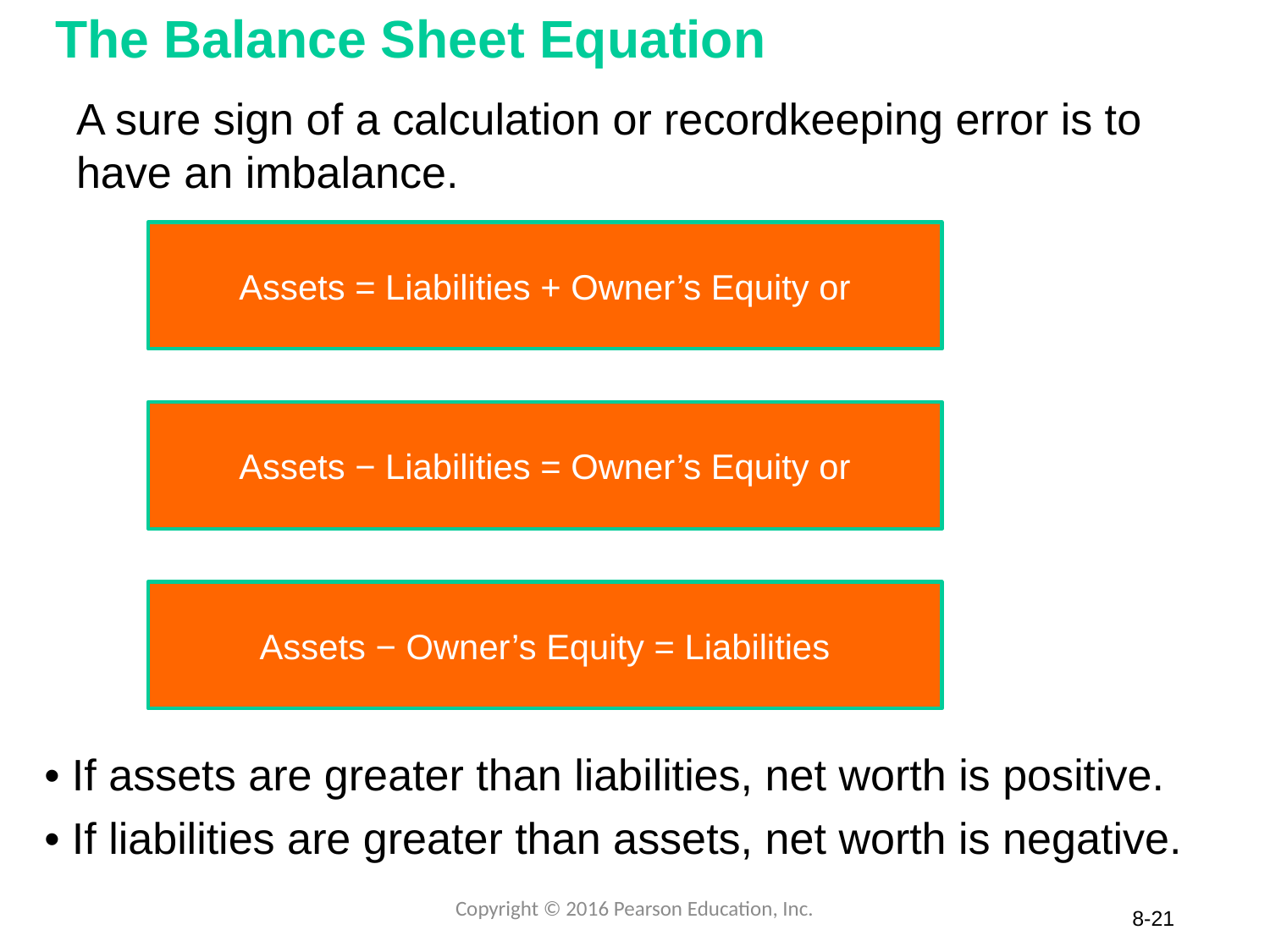

# The Balance Sheet Equation
A sure sign of a calculation or recordkeeping error is to have an imbalance.

Assets = Liabilities + Owner’s Equity or
Assets − Liabilities = Owner’s Equity or
Assets − Owner’s Equity = Liabilities
• If assets are greater than liabilities, net worth is positive.

• If liabilities are greater than assets, net worth is negative.

Copyright © 2016 Pearson Education, Inc.